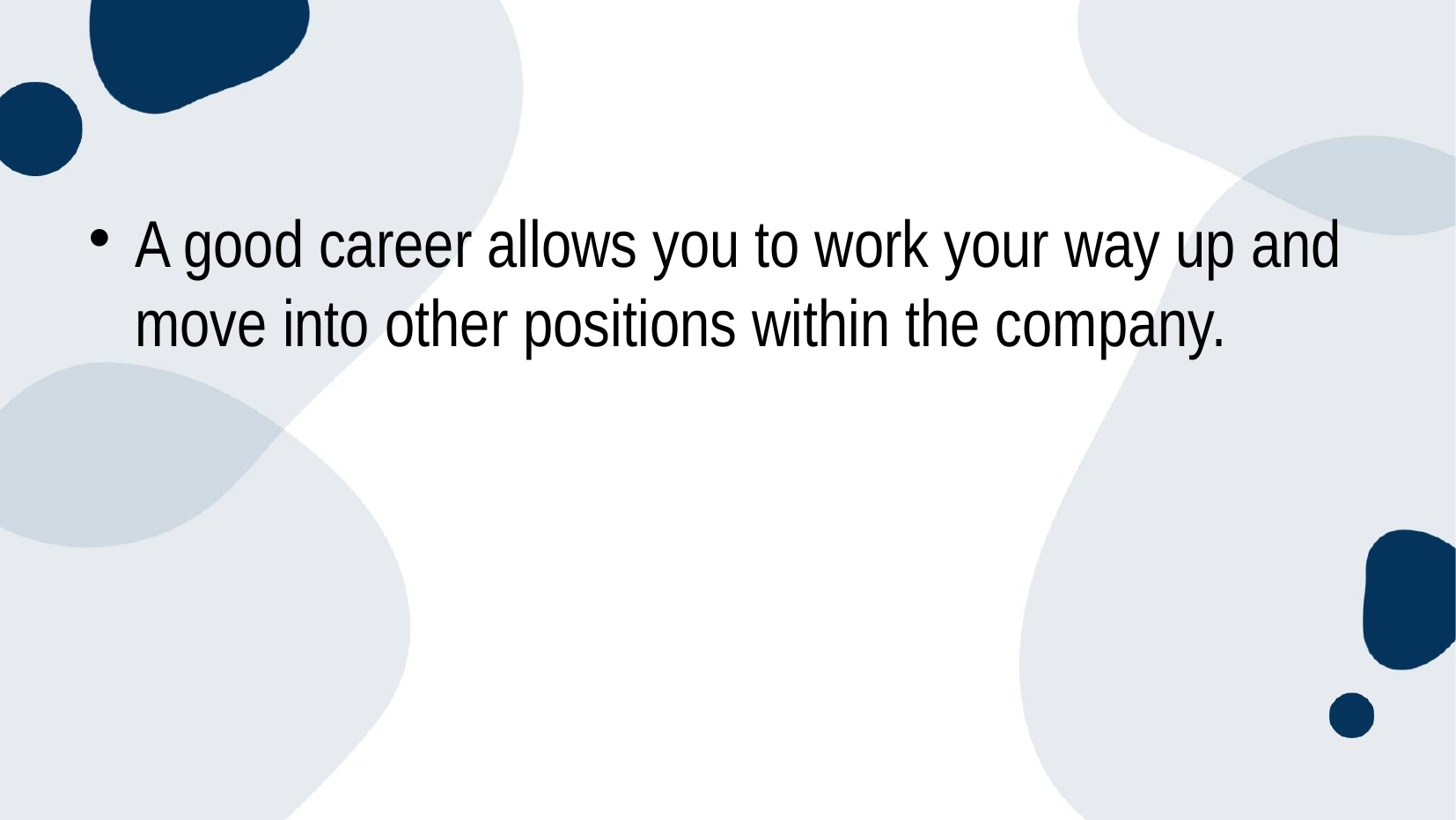

A good career allows you to work your way up and move into other positions within the company.